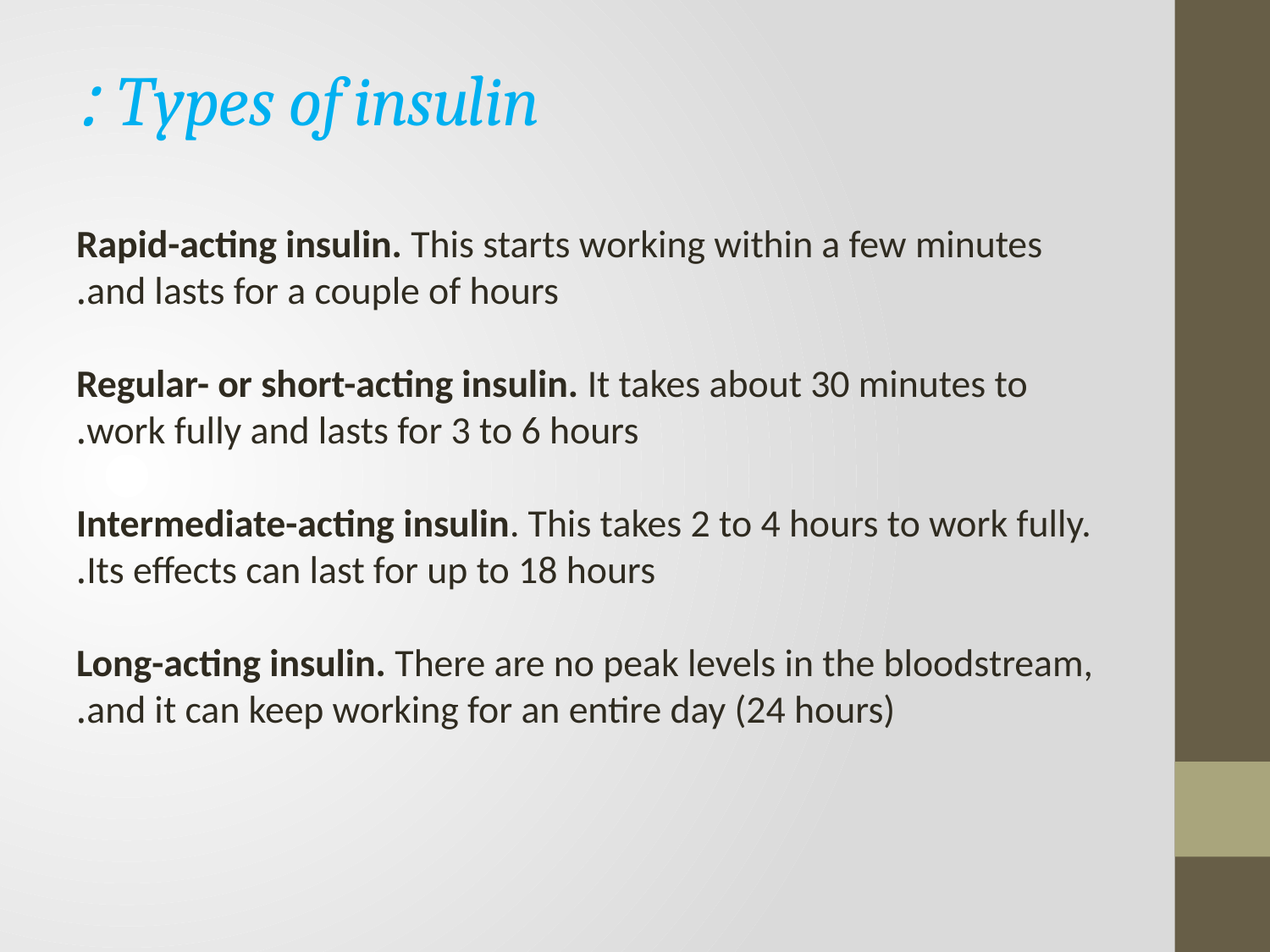

# Types of insulin :

Rapid-acting insulin. This starts working within a few minutes and lasts for a couple of hours.

Regular- or short-acting insulin. It takes about 30 minutes to work fully and lasts for 3 to 6 hours.

Intermediate-acting insulin. This takes 2 to 4 hours to work fully. Its effects can last for up to 18 hours.

Long-acting insulin. There are no peak levels in the bloodstream, and it can keep working for an entire day (24 hours).